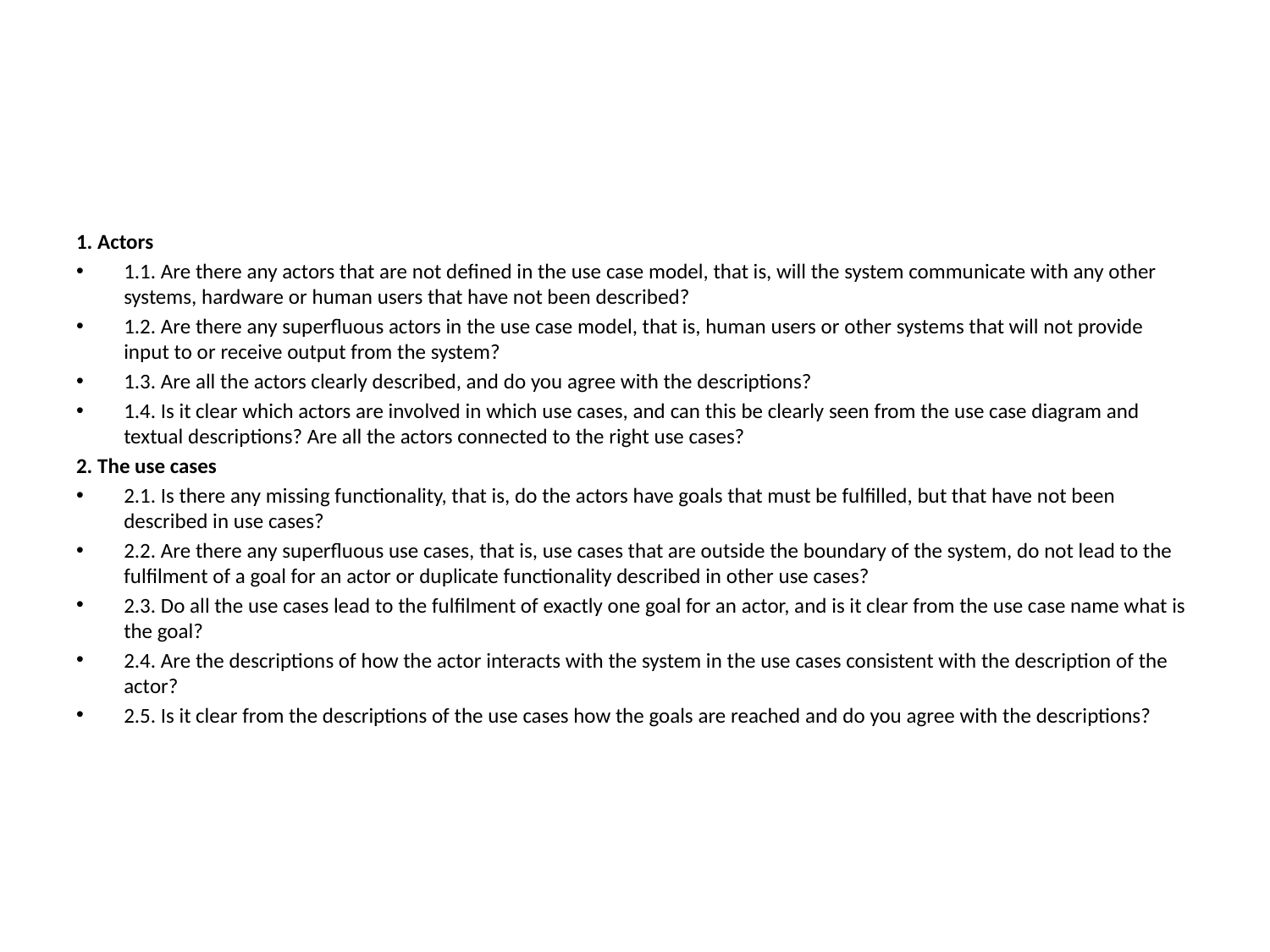

#
1. Actors
1.1. Are there any actors that are not defined in the use case model, that is, will the system communicate with any other systems, hardware or human users that have not been described?
1.2. Are there any superfluous actors in the use case model, that is, human users or other systems that will not provide input to or receive output from the system?
1.3. Are all the actors clearly described, and do you agree with the descriptions?
1.4. Is it clear which actors are involved in which use cases, and can this be clearly seen from the use case diagram and textual descriptions? Are all the actors connected to the right use cases?
2. The use cases
2.1. Is there any missing functionality, that is, do the actors have goals that must be fulfilled, but that have not been described in use cases?
2.2. Are there any superfluous use cases, that is, use cases that are outside the boundary of the system, do not lead to the fulfilment of a goal for an actor or duplicate functionality described in other use cases?
2.3. Do all the use cases lead to the fulfilment of exactly one goal for an actor, and is it clear from the use case name what is the goal?
2.4. Are the descriptions of how the actor interacts with the system in the use cases consistent with the description of the actor?
2.5. Is it clear from the descriptions of the use cases how the goals are reached and do you agree with the descriptions?